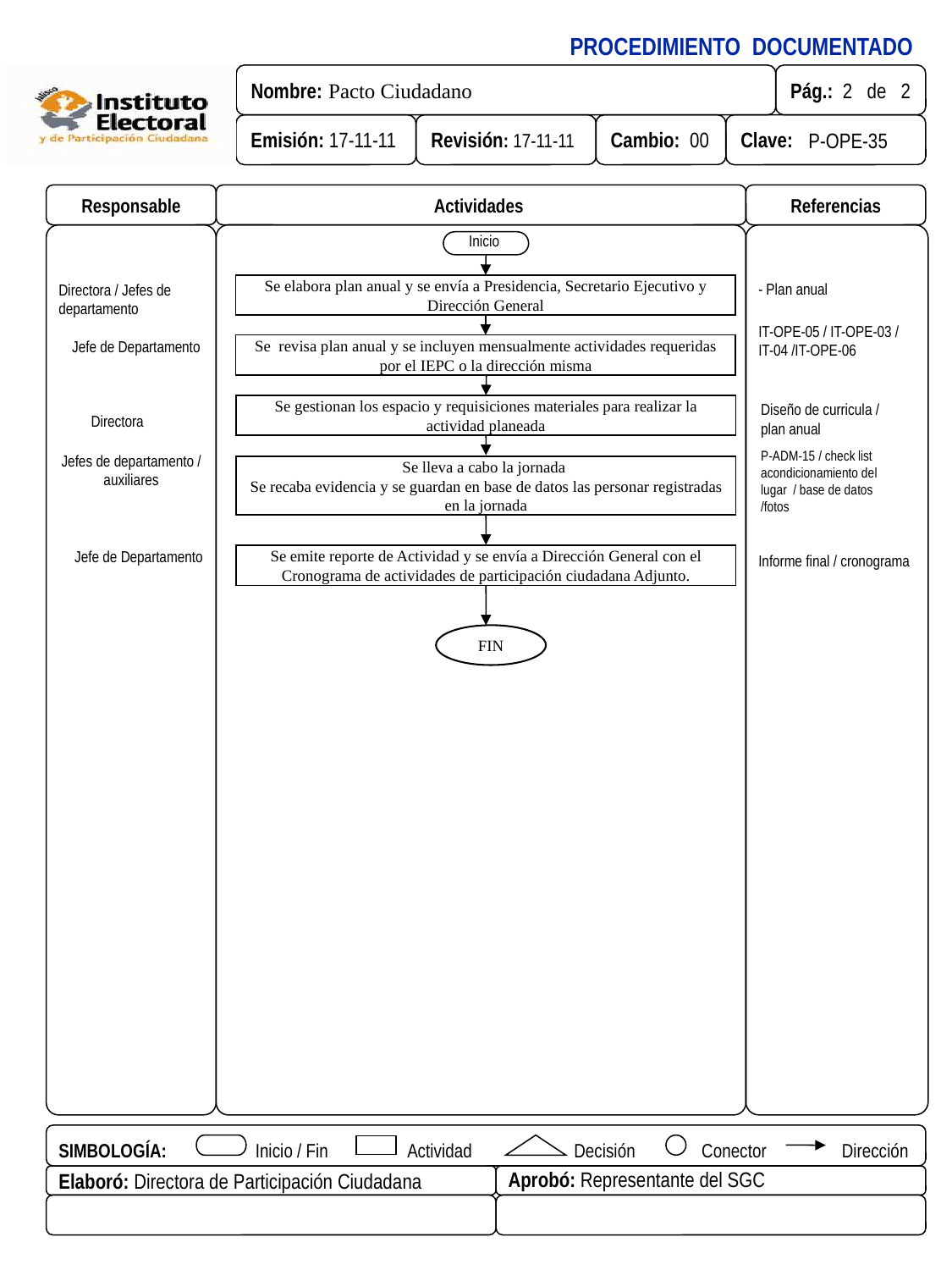

Responsable
Actividades
Referencias

Inicio

- Plan anual
Directora / Jefes de departamento
Se elabora plan anual y se envía a Presidencia, Secretario Ejecutivo y Dirección General
IT-OPE-05 / IT-OPE-03 / IT-04 /IT-OPE-06
Jefe de Departamento
Se  revisa plan anual y se incluyen mensualmente actividades requeridas por el IEPC o la dirección misma

Diseño de curricula / plan anual
Se gestionan los espacio y requisiciones materiales para realizar la actividad planeada

Directora

P-ADM-15 / check list acondicionamiento del lugar  / base de datos /fotos
Jefes de departamento / auxiliares
Se lleva a cabo la jornada
Se recaba evidencia y se guardan en base de datos las personar registradas en la jornada

Jefe de Departamento
Se emite reporte de Actividad y se envía a Dirección General con el Cronograma de actividades de participación ciudadana Adjunto.
Informe final / cronograma

FIN